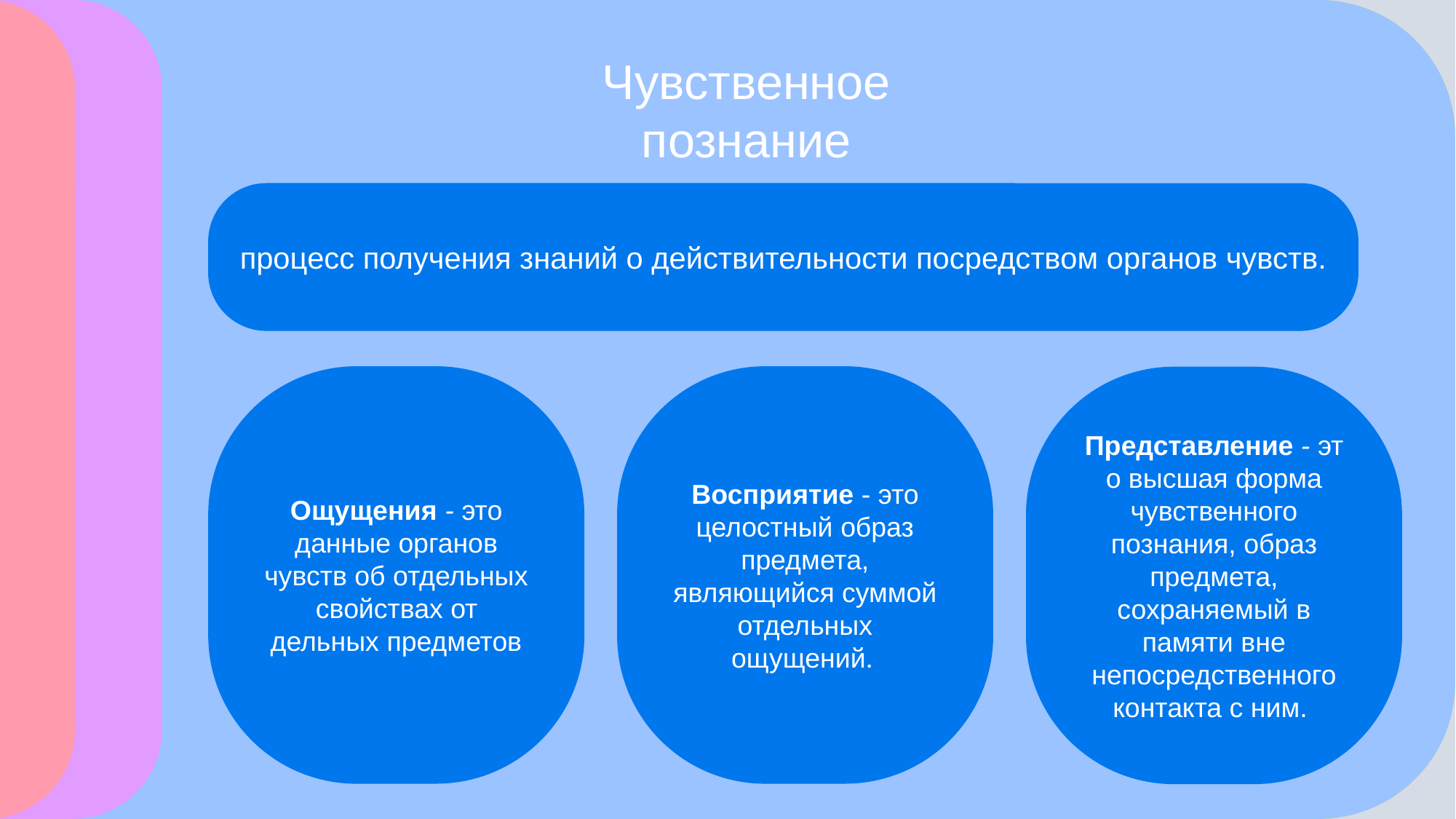

Чувственное познание
процесс получения знаний о действительности посредством органов чувств.
Ощущения - это данные органов чувств об отдельных свойствах от­дельных предметов
Восприятие - это целостный образ предмета, являющийся суммой от­дельных ощущений.
Представление - это высшая форма чувственного познания, образ предмета, сохраняемый в памяти вне непосредственного контакта с ним.